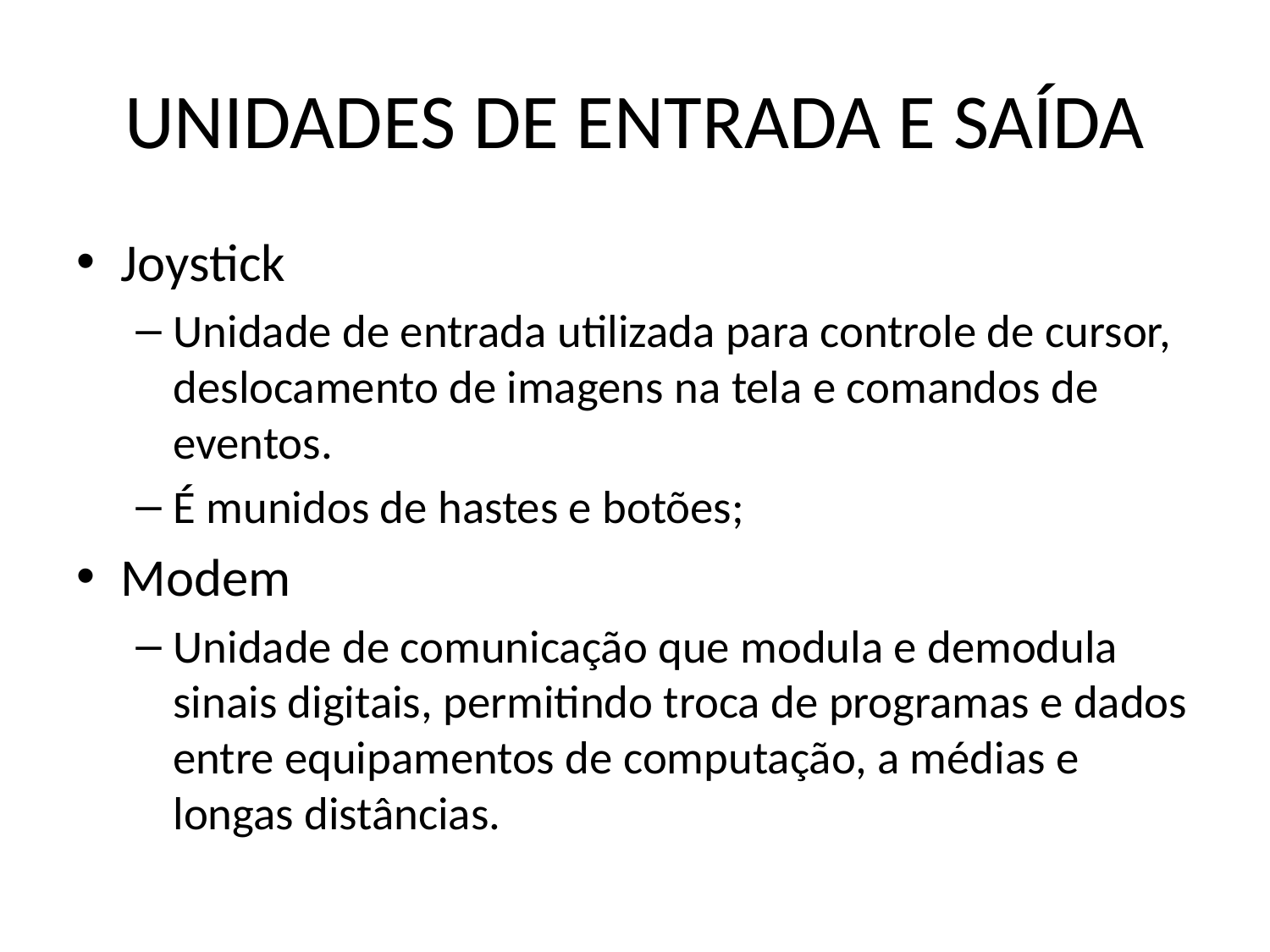

# UNIDADES DE ENTRADA E SAÍDA
Joystick
Unidade de entrada utilizada para controle de cursor, deslocamento de imagens na tela e comandos de eventos.
É munidos de hastes e botões;
Modem
Unidade de comunicação que modula e demodula sinais digitais, permitindo troca de programas e dados entre equipamentos de computação, a médias e longas distâncias.